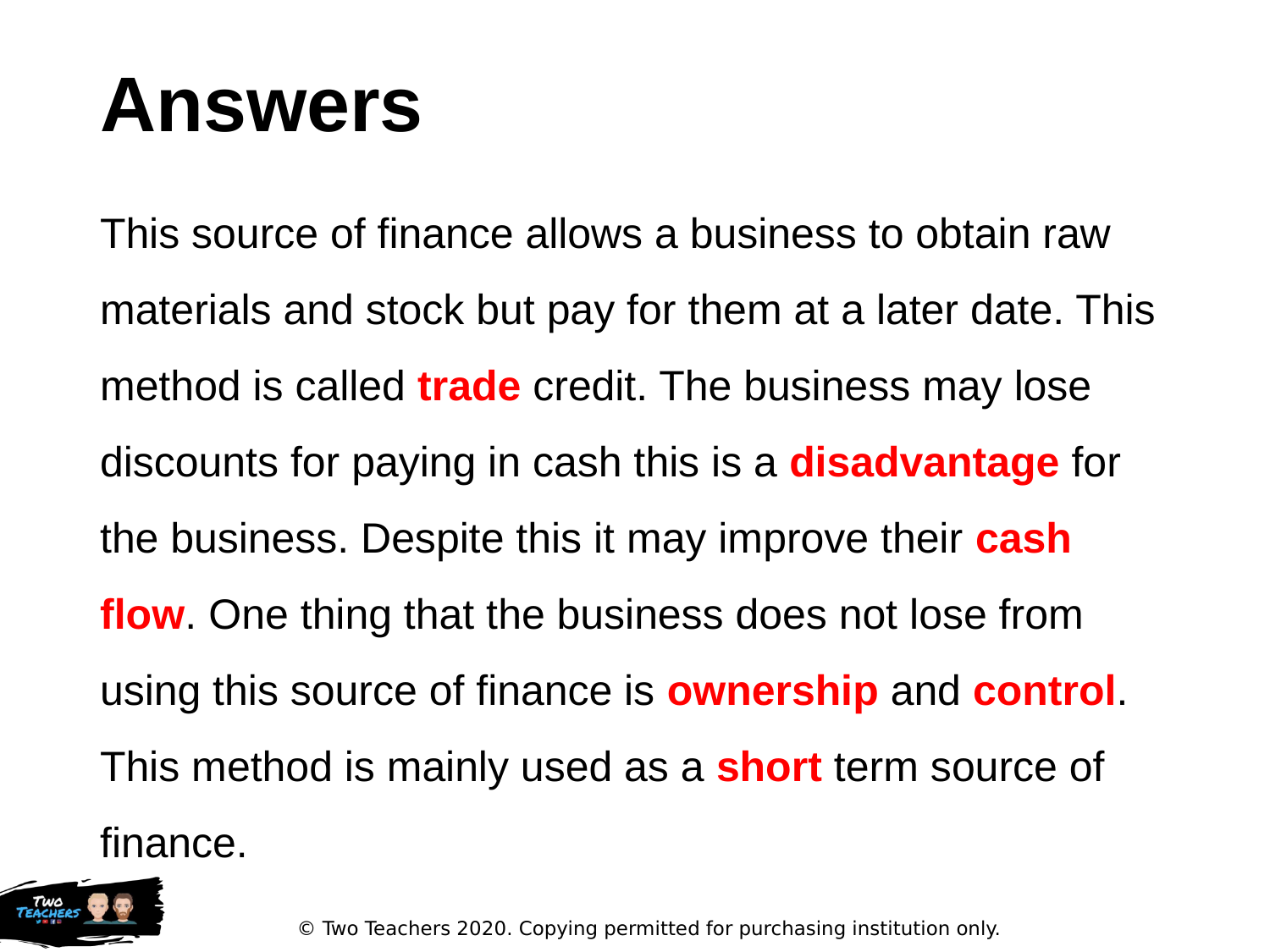

# Answers
This source of finance allows a business to obtain raw materials and stock but pay for them at a later date. This method is called trade credit. The business may lose discounts for paying in cash this is a disadvantage for the business. Despite this it may improve their cash flow. One thing that the business does not lose from using this source of finance is ownership and control. This method is mainly used as a short term source of finance.